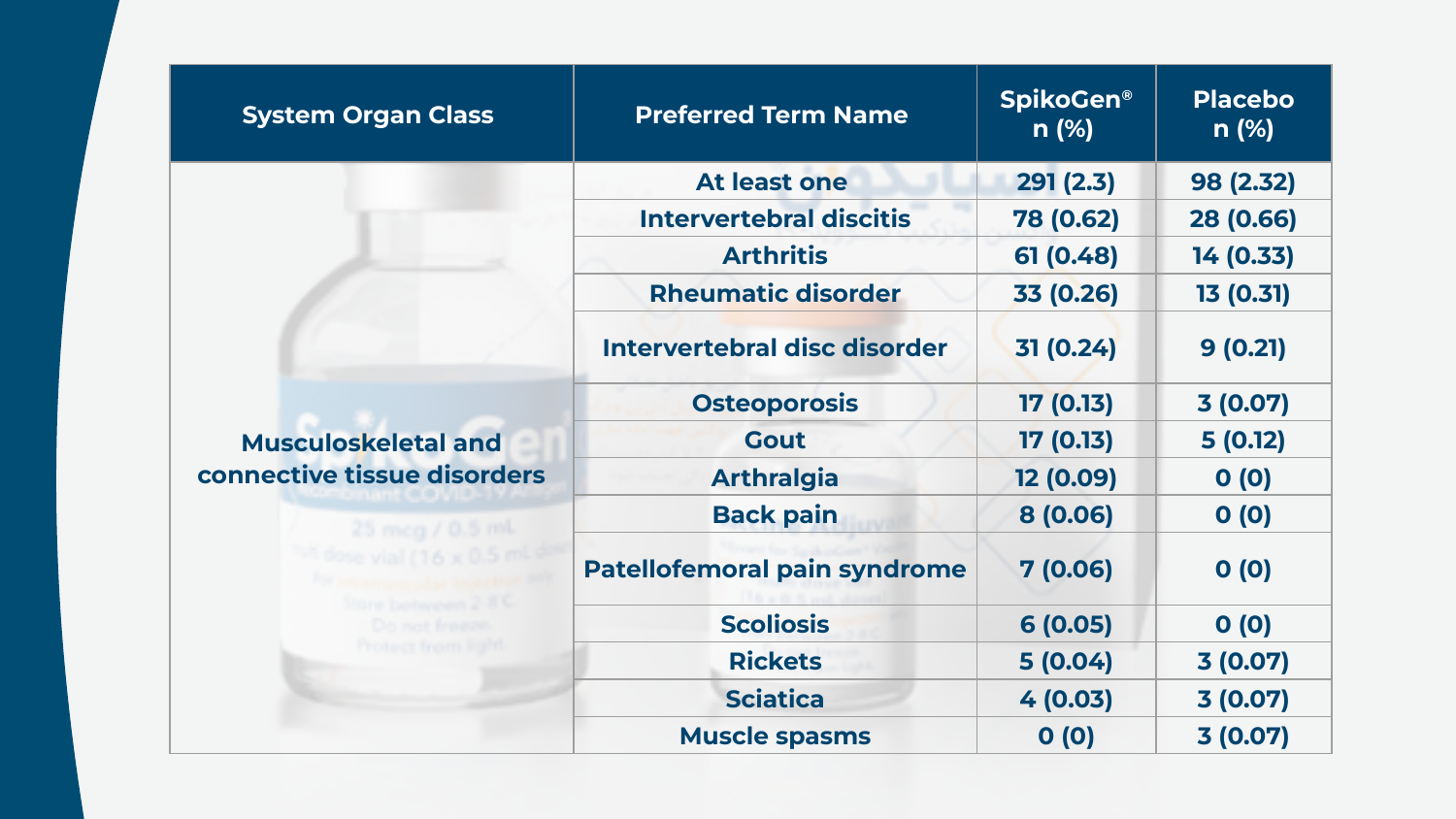

| System Organ Class | Preferred Term Name | SpikoGen® n (%) | Placebo n (%) |
| --- | --- | --- | --- |
| Musculoskeletal and connective tissue disorders | At least one | 291 (2.3) | 98 (2.32) |
|  | Intervertebral discitis | 78 (0.62) | 28 (0.66) |
|  | Arthritis | 61 (0.48) | 14 (0.33) |
|  | Rheumatic disorder | 33 (0.26) | 13 (0.31) |
|  | Intervertebral disc disorder | 31 (0.24) | 9 (0.21) |
|  | Osteoporosis | 17 (0.13) | 3 (0.07) |
|  | Gout | 17 (0.13) | 5 (0.12) |
|  | Arthralgia | 12 (0.09) | 0 (0) |
|  | Back pain | 8 (0.06) | 0 (0) |
|  | Patellofemoral pain syndrome | 7 (0.06) | 0 (0) |
|  | Scoliosis | 6 (0.05) | 0 (0) |
|  | Rickets | 5 (0.04) | 3 (0.07) |
|  | Sciatica | 4 (0.03) | 3 (0.07) |
|  | Muscle spasms | 0 (0) | 3 (0.07) |